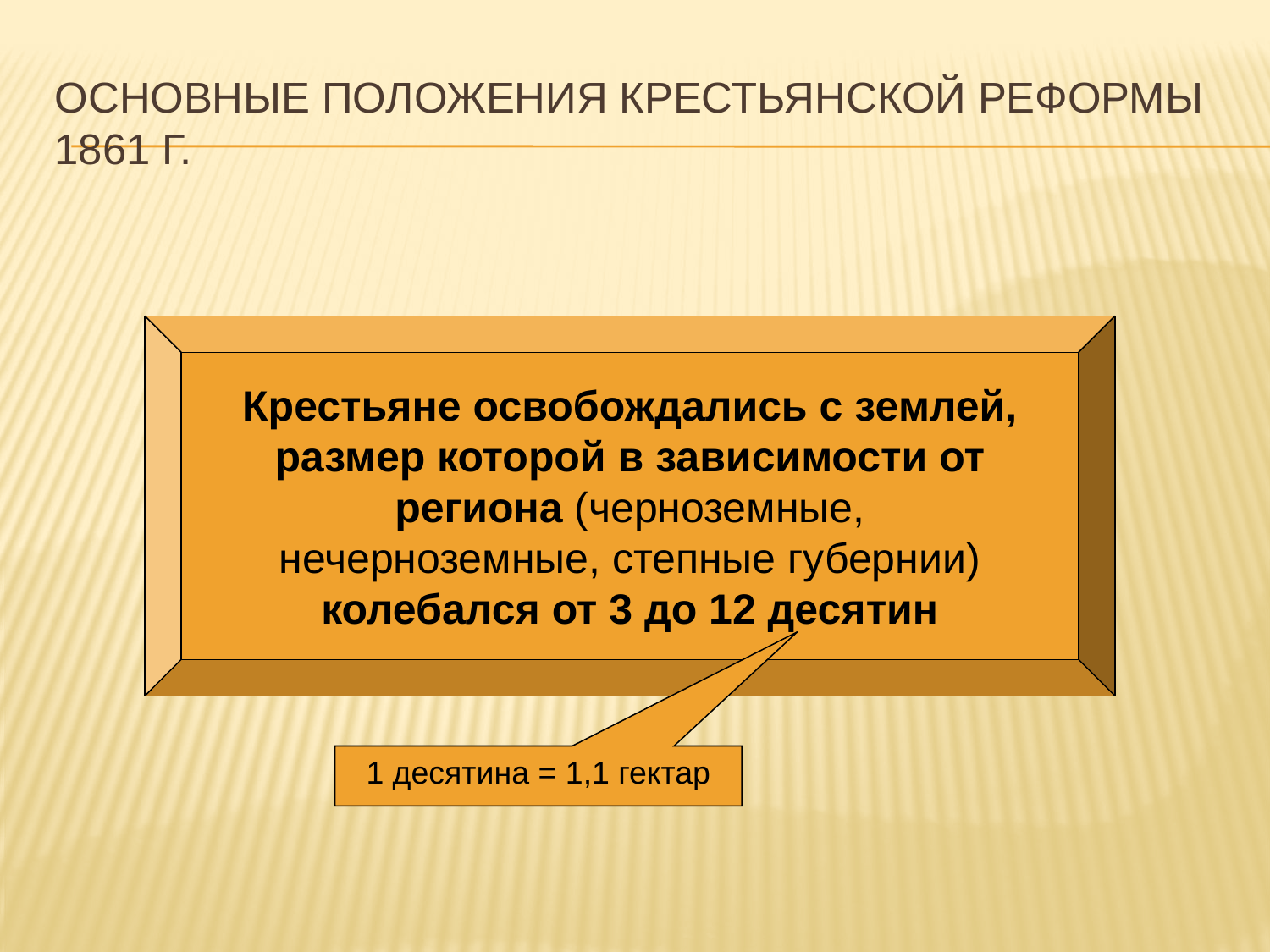

# Основные положения крестьянской реформы 1861 г.
Крестьяне освобождались с землей,
размер которой в зависимости от
региона (черноземные,
нечерноземные, степные губернии)
колебался от 3 до 12 десятин
1 десятина = 1,1 гектар